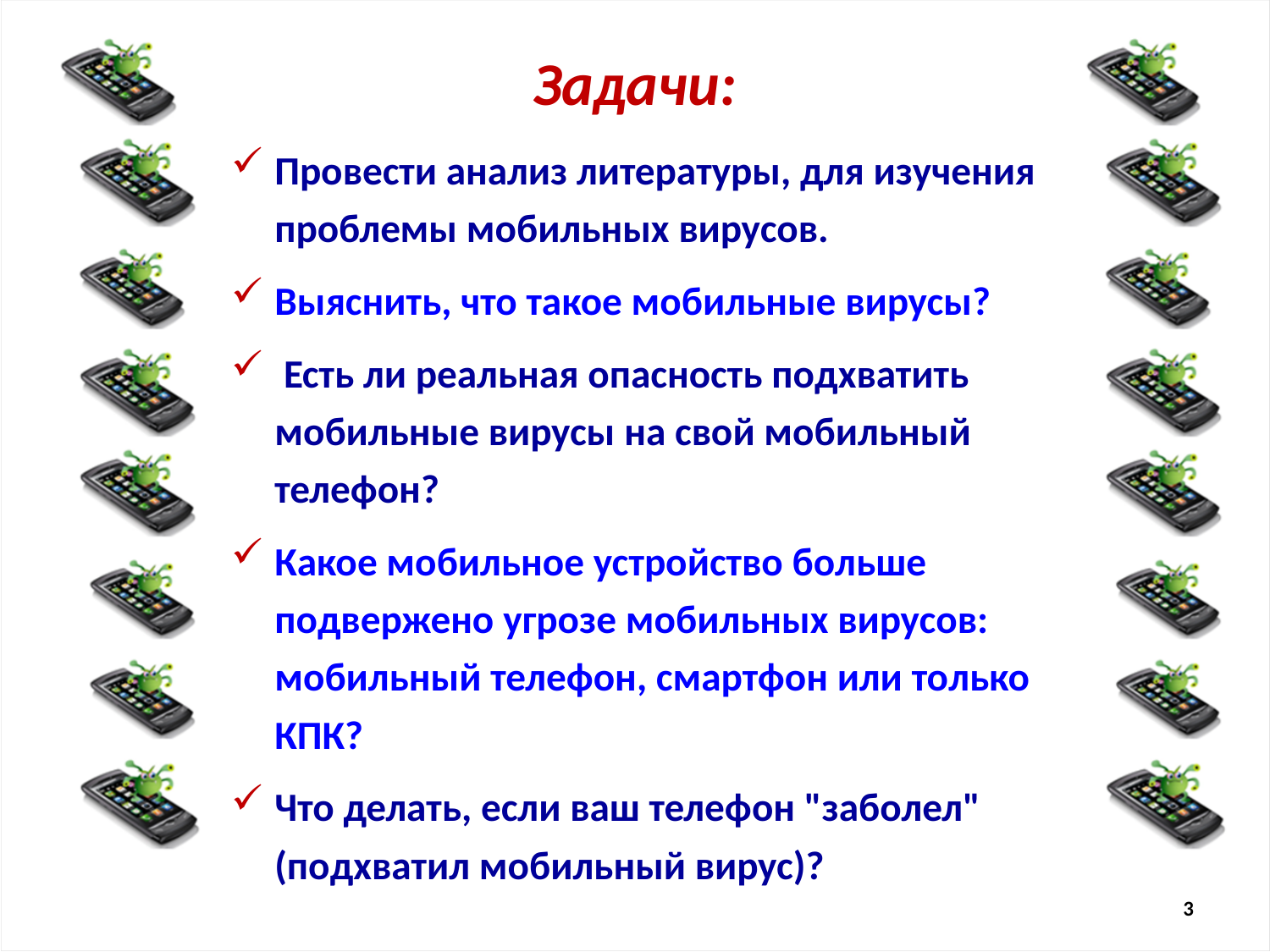

# Задачи:
Провести анализ литературы, для изучения проблемы мобильных вирусов.
Выяснить, что такое мобильные вирусы?
 Есть ли реальная опасность подхватить мобильные вирусы на свой мобильный телефон?
Какое мобильное устройство больше подвержено угрозе мобильных вирусов: мобильный телефон, смартфон или только КПК?
Что делать, если ваш телефон "заболел" (подхватил мобильный вирус)?

3